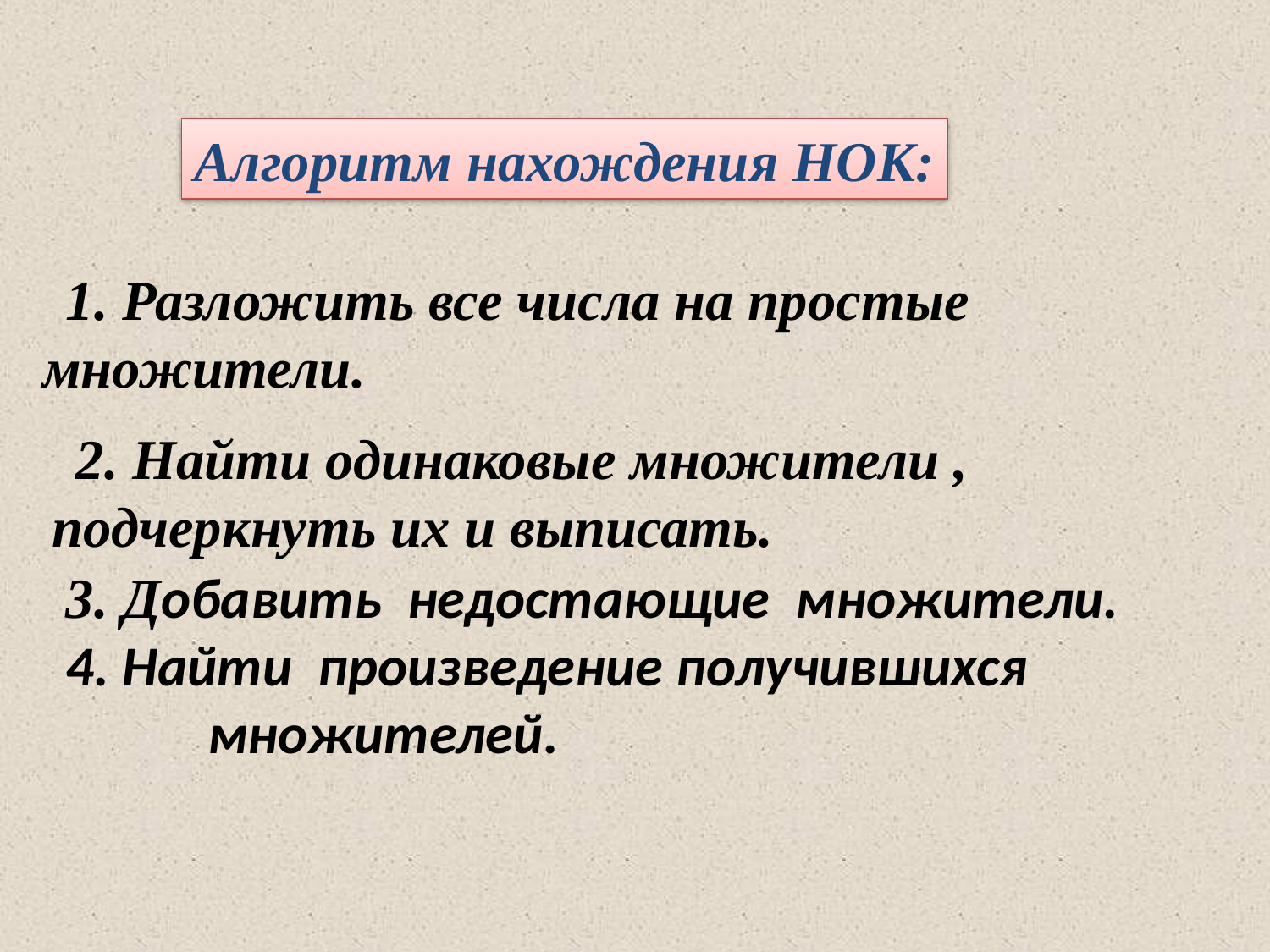

Алгоритм нахождения НОК:
1. Разложить все числа на простые множители.
2. Найти одинаковые множители ,      подчеркнуть их и выписать.
3. Добавить  недостающие  множители.
4. Найти  произведение получившихся                                множителей.